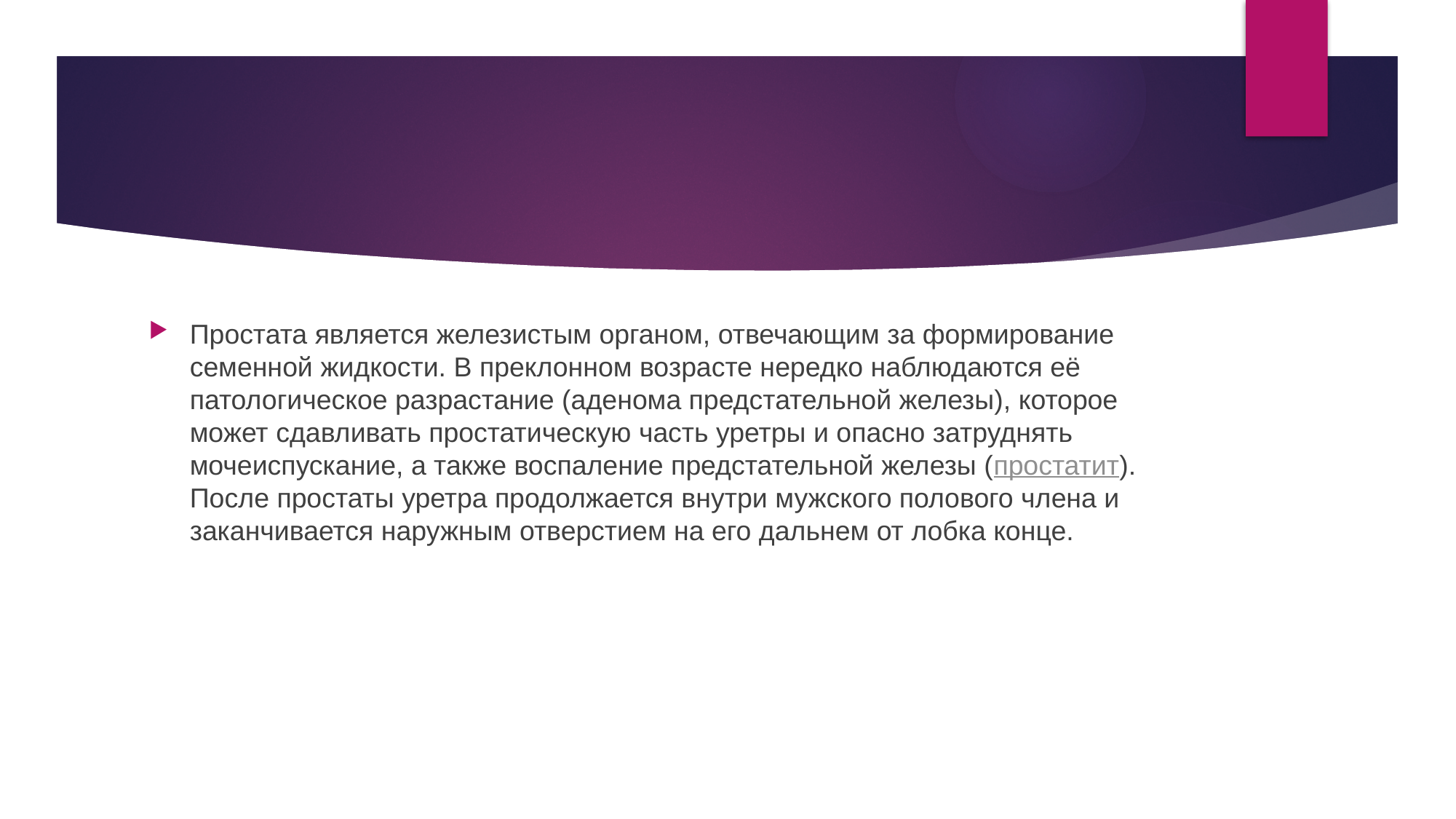

#
Простата является железистым органом, отвечающим за формирование семенной жидкости. В преклонном возрасте нередко наблюдаются её патологическое разрастание (аденома предстательной железы), которое может сдавливать простатическую часть уретры и опасно затруднять мочеиспускание, а также воспаление предстательной железы (простатит). После простаты уретра продолжается внутри мужского полового члена и заканчивается наружным отверстием на его дальнем от лобка конце.